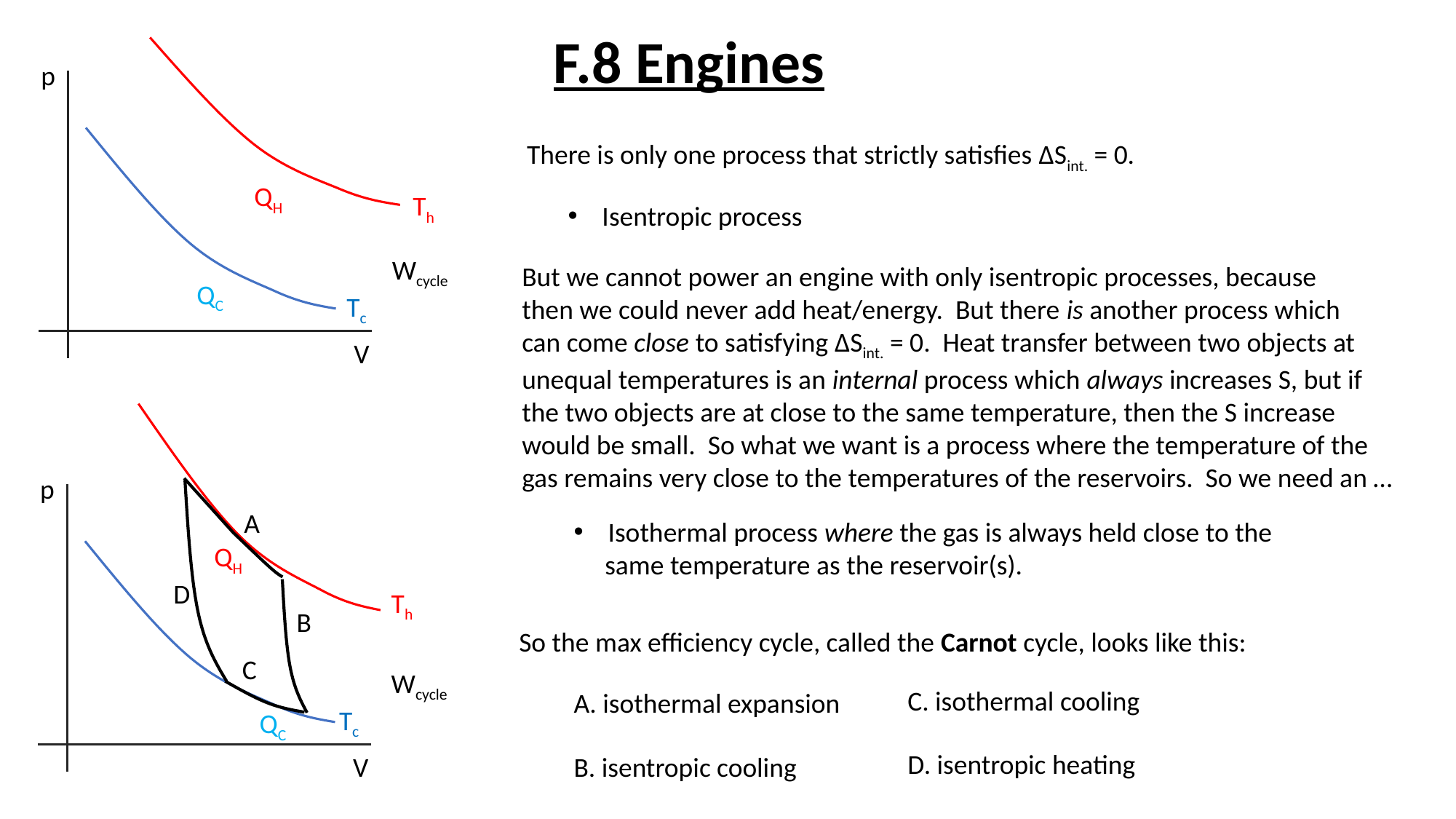

F.8 Engines

p

There is only one process that strictly satisfies ΔSint. = 0.
QH
Th
Isentropic process
Wcycle
But we cannot power an engine with only isentropic processes, because
then we could never add heat/energy.  But there is another process which
can come close to satisfying ΔSint. = 0.  Heat transfer between two objects at
unequal temperatures is an internal process which always increases S, but if the two objects are at close to the same temperature, then the S increase would be small.  So what we want is a process where the temperature of the gas remains very close to the temperatures of the reservoirs.  So we need an …
QC
Tc
V

p

A
Isothermal process where the gas is always held close to the
     same temperature as the reservoir(s).
QH

D

Th
B
So the max efficiency cycle, called the Carnot cycle, looks like this:
C
Wcycle
C. isothermal cooling
A. isothermal expansion

Tc
QC
D. isentropic heating
V
B. isentropic cooling